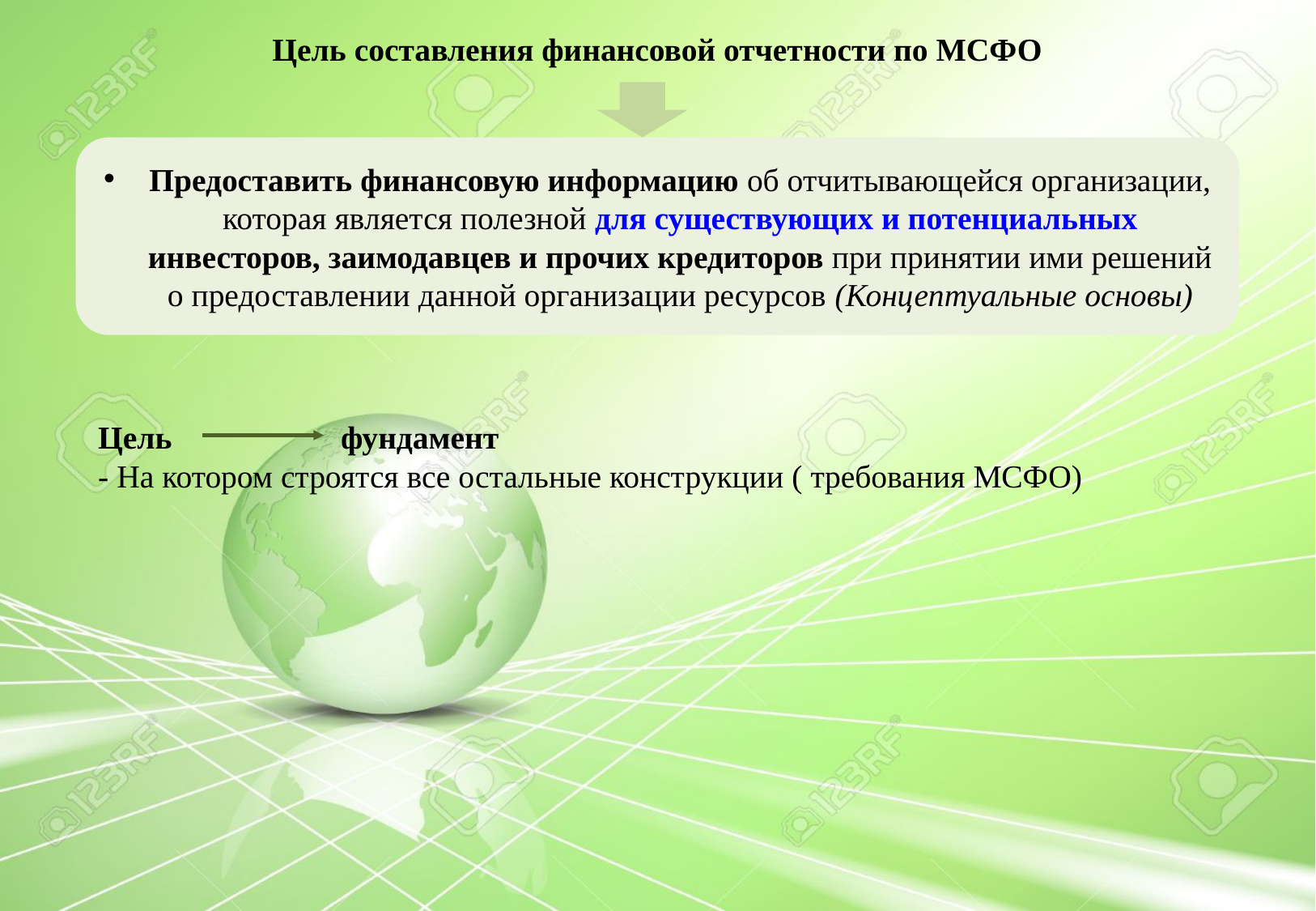

# Цель составления финансовой отчетности по МСФО

Предоставить финансовую информацию об отчитывающейся организации, которая является полезной для существующих и потенциальных инвесторов, заимодавцев и прочих кредиторов при принятии ими решений о предоставлении данной организации ресурсов (Концептуальные основы)
Цель 	 	фундамент
- На котором строятся все остальные конструкции ( требования МСФО)